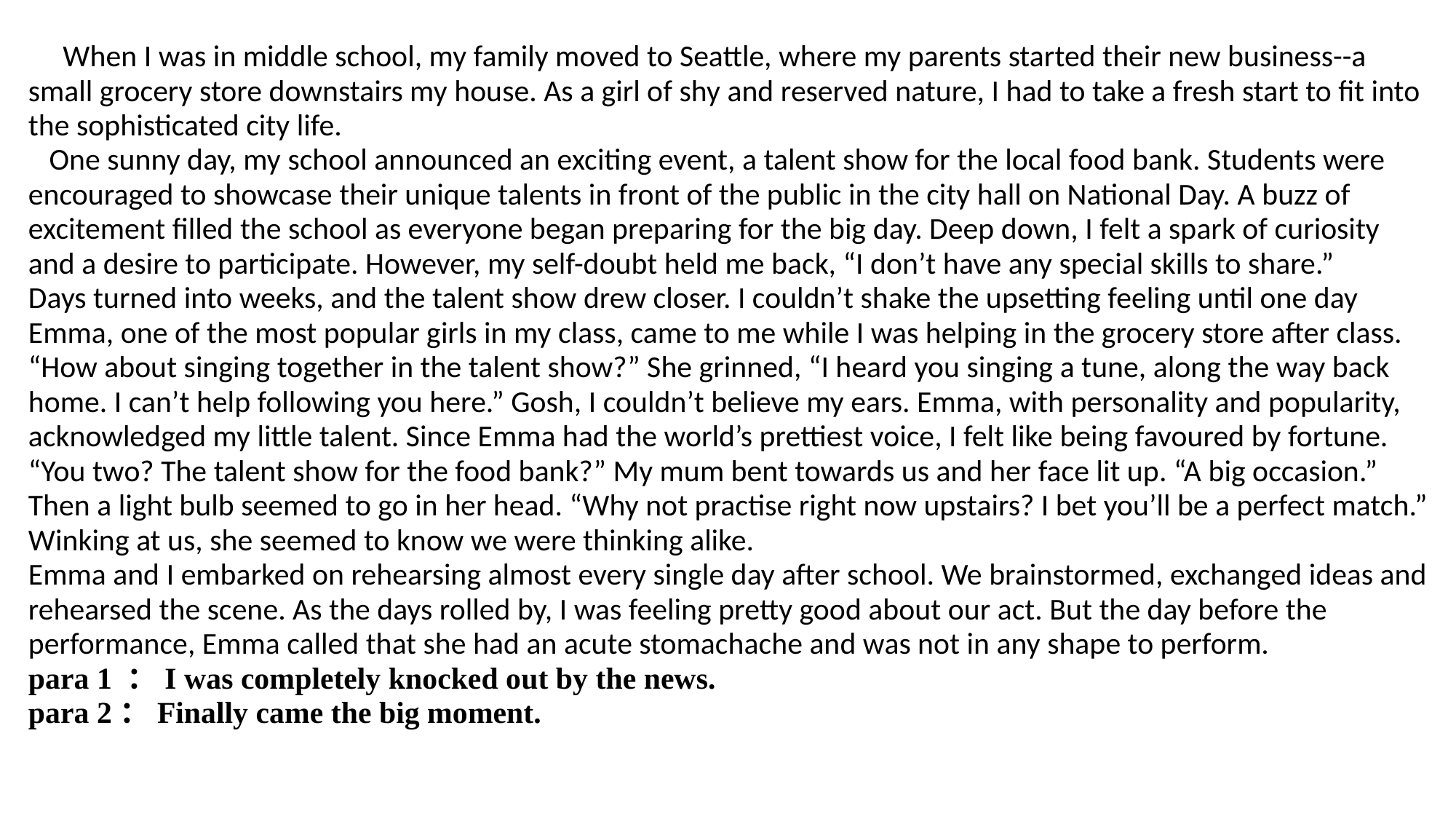

When I was in middle school, my family moved to Seattle, where my parents started their new business--a small grocery store downstairs my house. As a girl of shy and reserved nature, I had to take a fresh start to fit into the sophisticated city life.
   One sunny day, my school announced an exciting event, a talent show for the local food bank. Students were encouraged to showcase their unique talents in front of the public in the city hall on National Day. A buzz of excitement filled the school as everyone began preparing for the big day. Deep down, I felt a spark of curiosity and a desire to participate. However, my self-doubt held me back, “I don’t have any special skills to share.”
Days turned into weeks, and the talent show drew closer. I couldn’t shake the upsetting feeling until one day Emma, one of the most popular girls in my class, came to me while I was helping in the grocery store after class. “How about singing together in the talent show?” She grinned, “I heard you singing a tune, along the way back home. I can’t help following you here.” Gosh, I couldn’t believe my ears. Emma, with personality and popularity, acknowledged my little talent. Since Emma had the world’s prettiest voice, I felt like being favoured by fortune.
“You two? The talent show for the food bank?” My mum bent towards us and her face lit up. “A big occasion.” Then a light bulb seemed to go in her head. “Why not practise right now upstairs? I bet you’ll be a perfect match.” Winking at us, she seemed to know we were thinking alike.
Emma and I embarked on rehearsing almost every single day after school. We brainstormed, exchanged ideas and rehearsed the scene. As the days rolled by, I was feeling pretty good about our act. But the day before the performance, Emma called that she had an acute stomachache and was not in any shape to perform.
para 1 ：I was completely knocked out by the news.
para 2：Finally came the big moment.